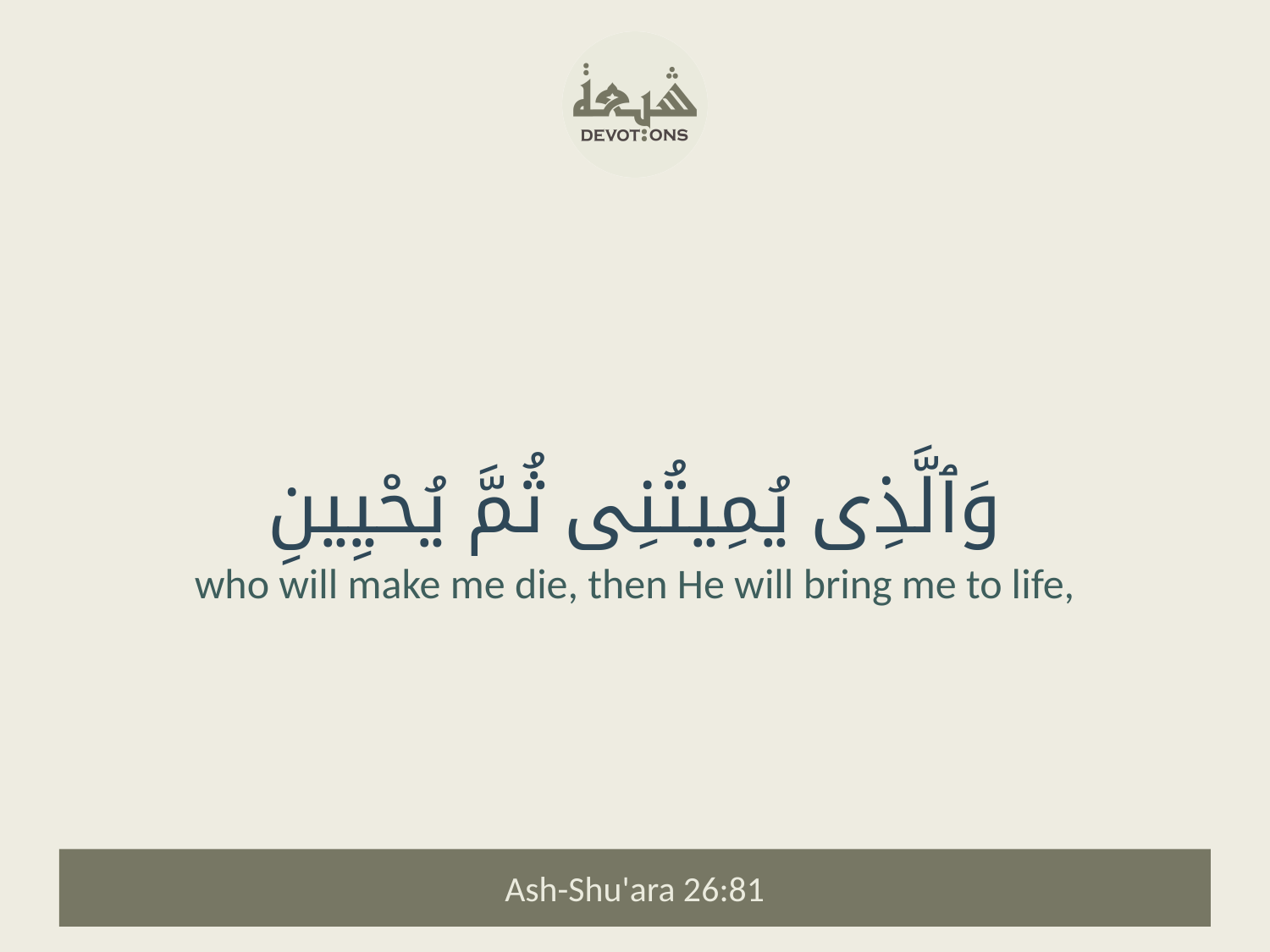

وَٱلَّذِى يُمِيتُنِى ثُمَّ يُحْيِينِ
who will make me die, then He will bring me to life,
Ash-Shu'ara 26:81